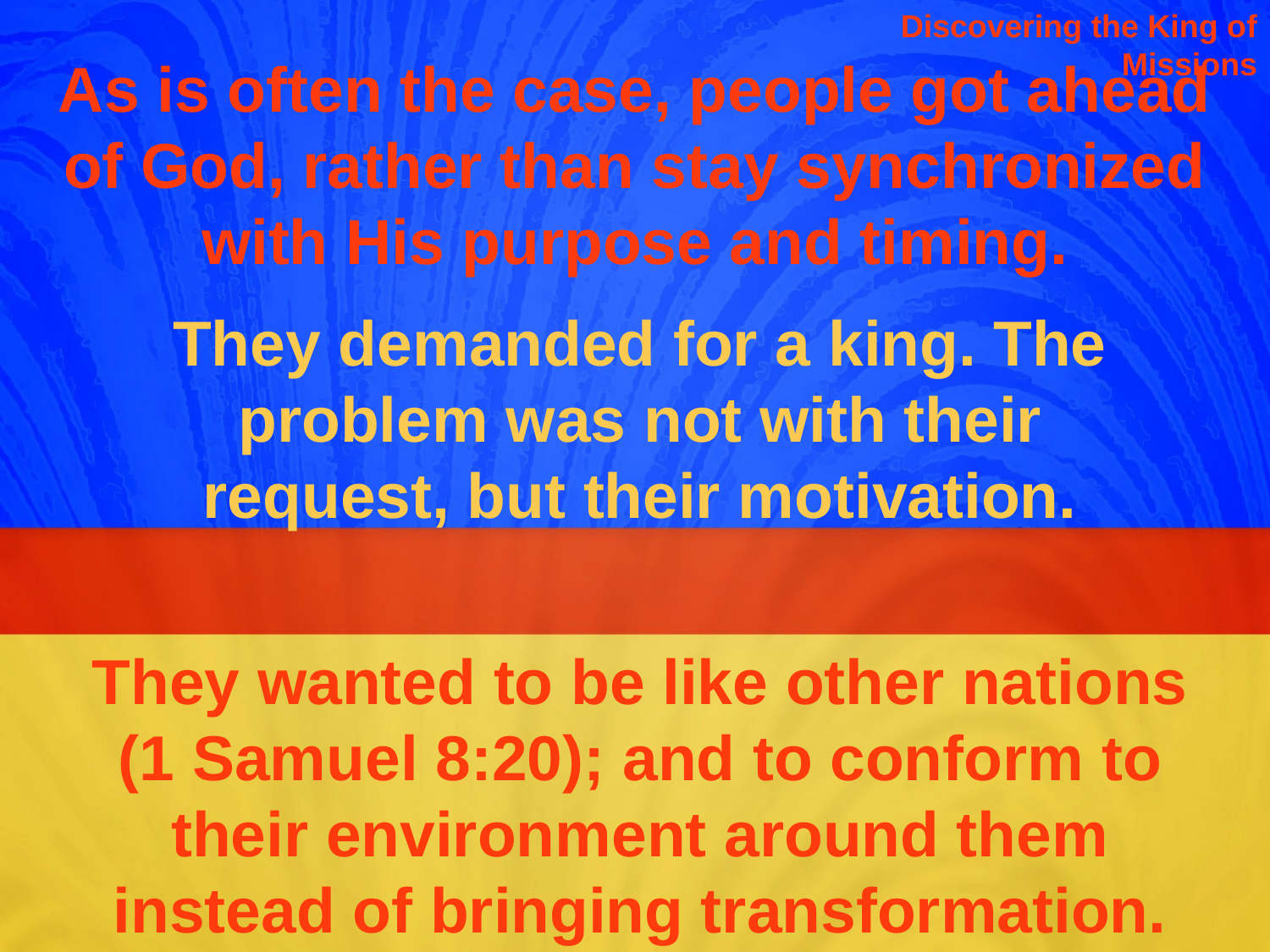

Discovering the King of Missions
As is often the case, people got ahead of God, rather than stay synchronized with His purpose and timing.
They demanded for a king. The problem was not with their request, but their motivation.
They wanted to be like other nations (1 Samuel 8:20); and to conform to their environment around them instead of bringing transformation.